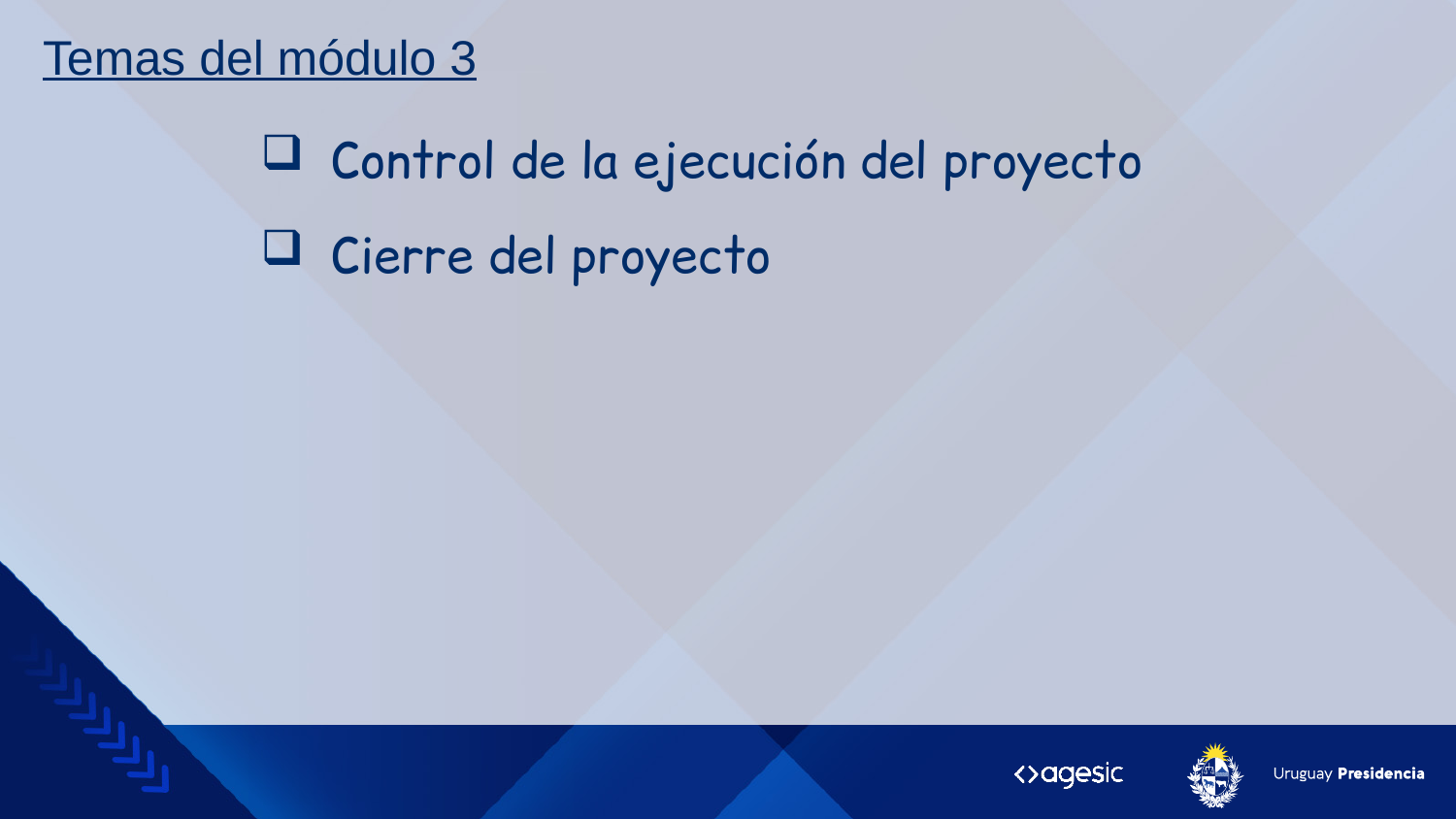

Temas del módulo 3
Control de la ejecución del proyecto
Cierre del proyecto